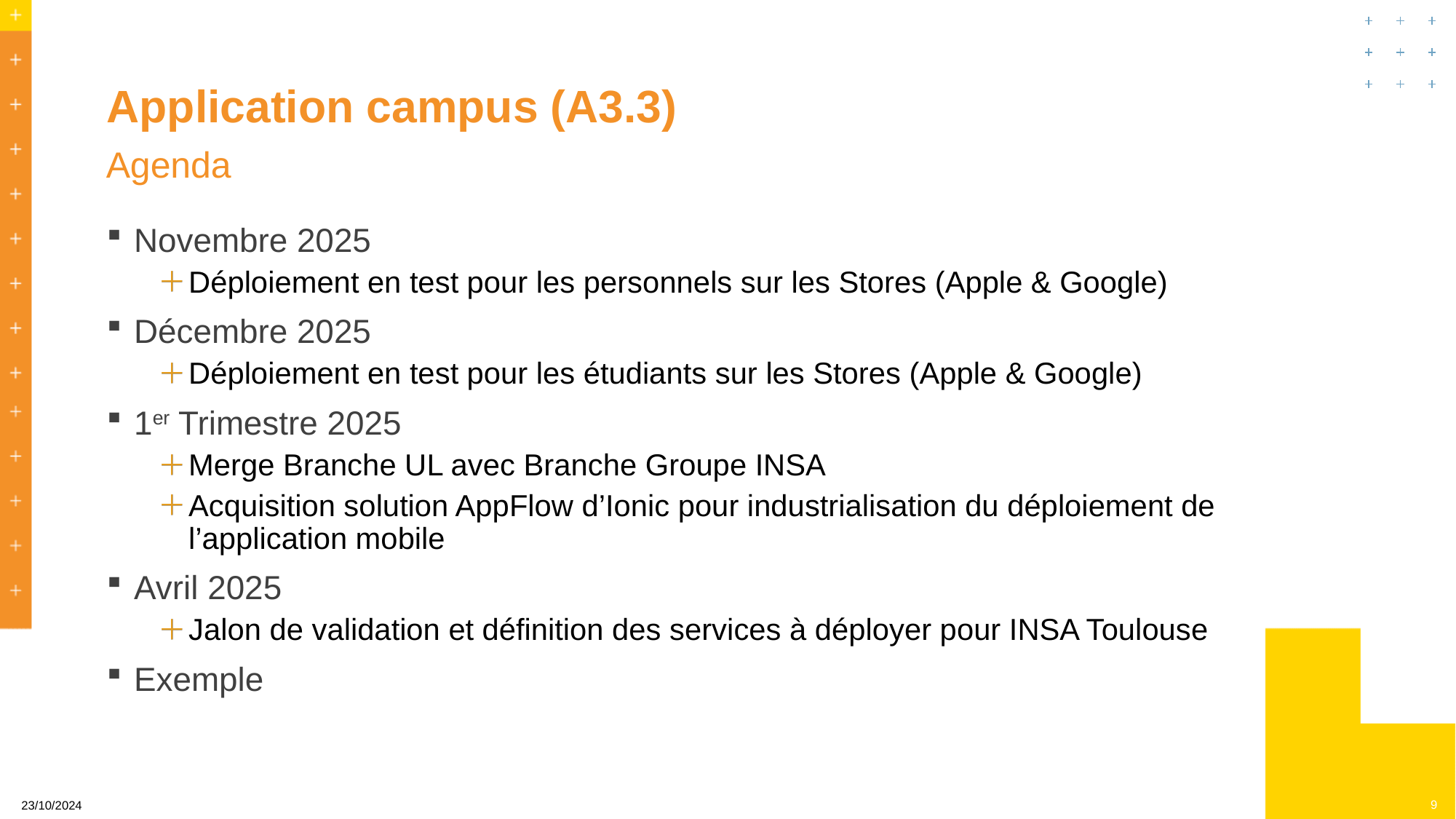

# Application campus (A3.3)

Agenda

Novembre 2025
Déploiement en test pour les personnels sur les Stores (Apple & Google)
Décembre 2025
Déploiement en test pour les étudiants sur les Stores (Apple & Google)
1er Trimestre 2025
Merge Branche UL avec Branche Groupe INSA
Acquisition solution AppFlow d’Ionic pour industrialisation du déploiement de l’application mobile
Avril 2025
Jalon de validation et définition des services à déployer pour INSA Toulouse
Exemple
9
23/10/2024